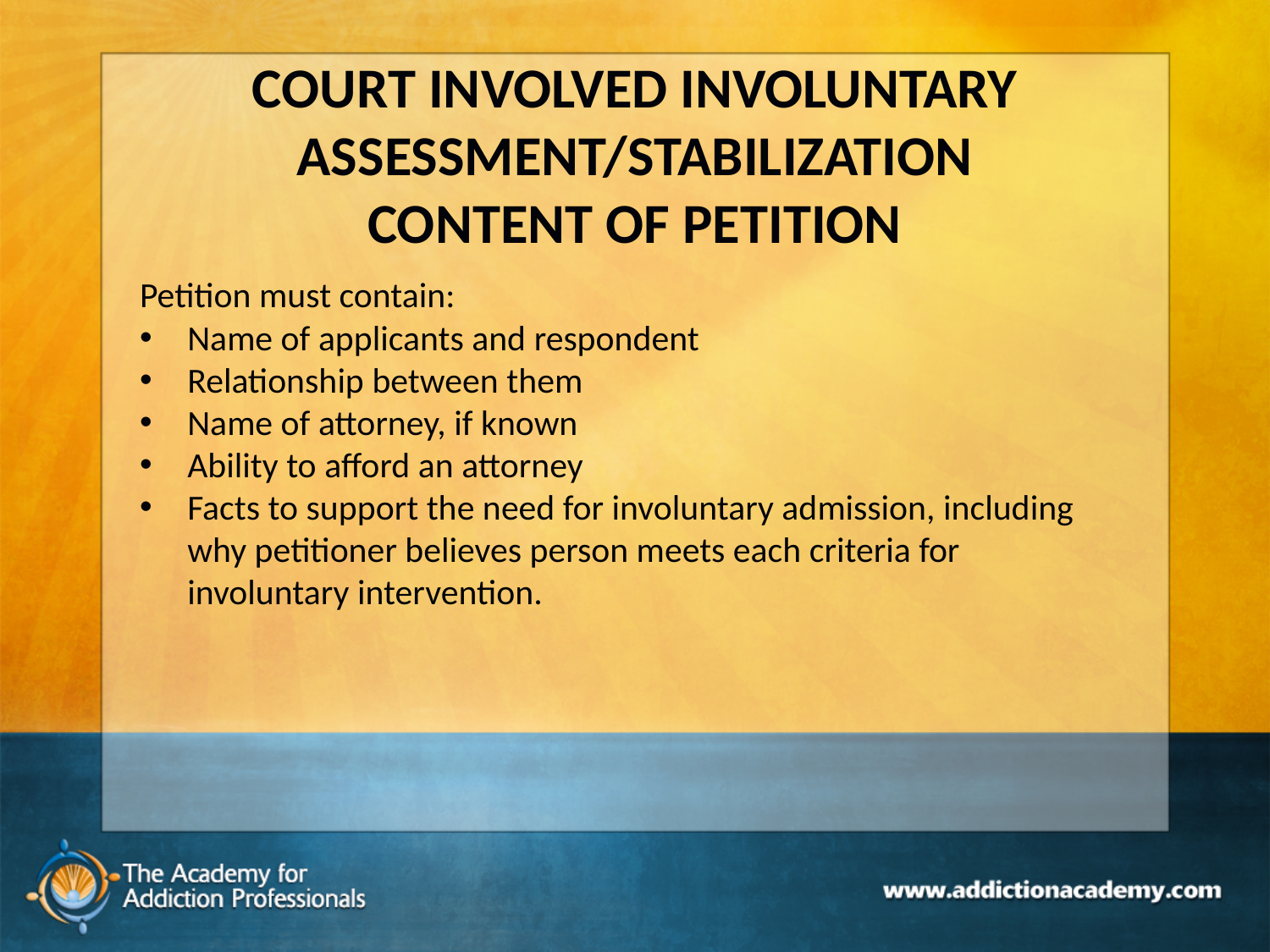

# COURT INVOLVED INVOLUNTARY ASSESSMENT/STABILIZATION CONTENT OF PETITION
Petition must contain:
Name of applicants and respondent
Relationship between them
Name of attorney, if known
Ability to afford an attorney
Facts to support the need for involuntary admission, including why petitioner believes person meets each criteria for involuntary intervention.
144